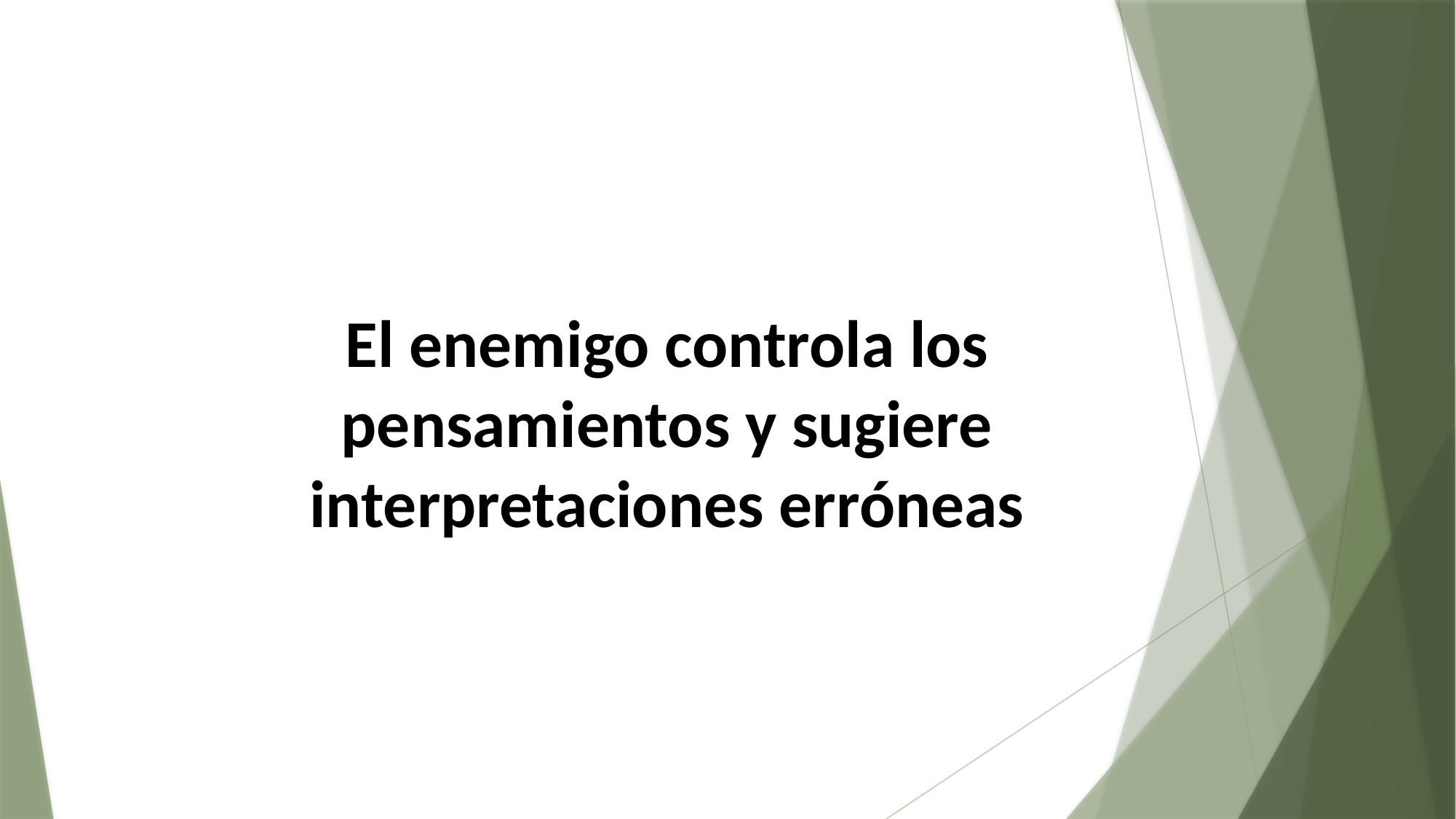

El enemigo controla los pensamientos y sugiere interpretaciones erróneas